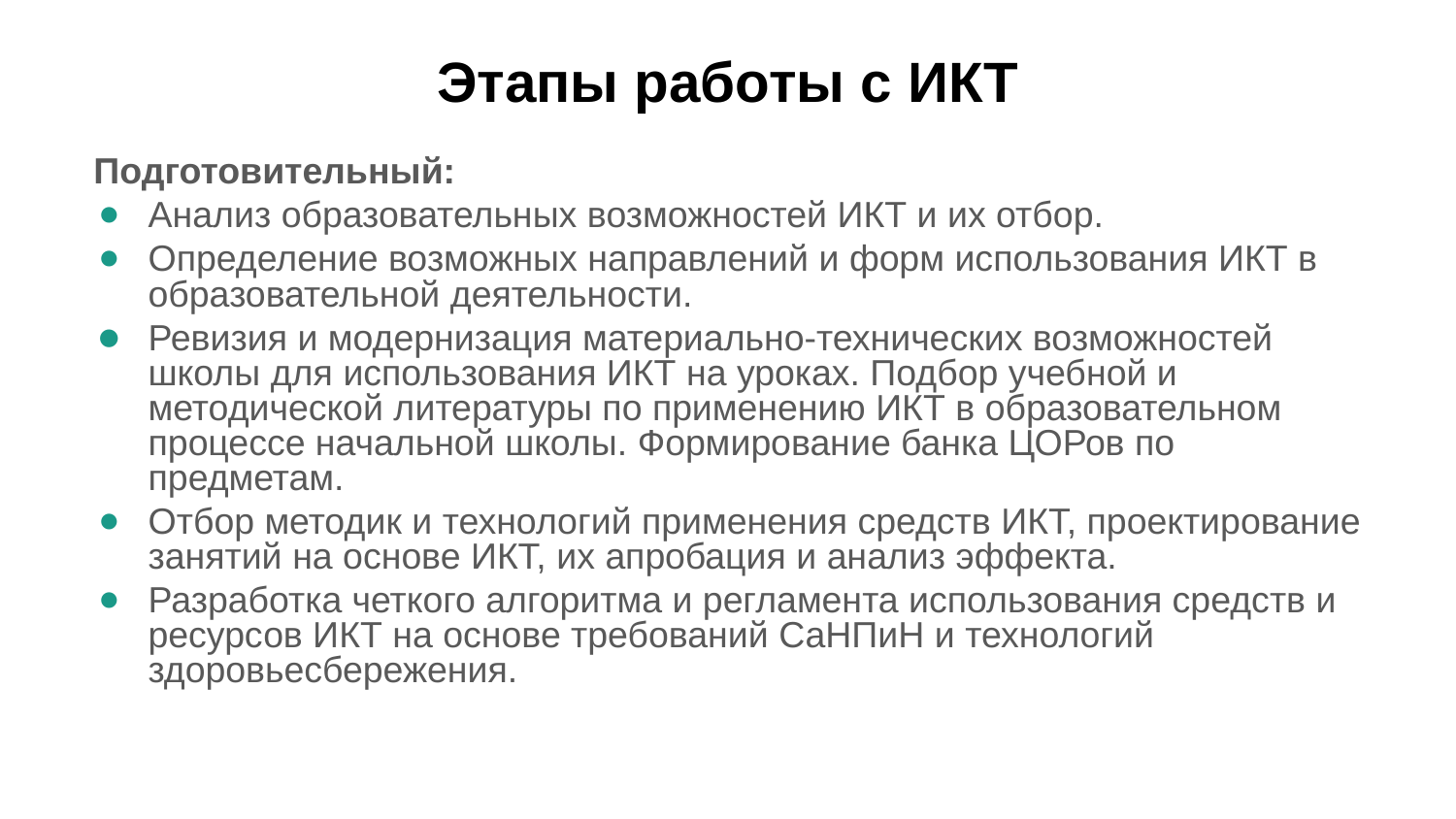

# Этапы работы с ИКТ
Подготовительный:
Анализ образовательных возможностей ИКТ и их отбор.
Определение возможных направлений и форм использования ИКТ в образовательной деятельности.
Ревизия и модернизация материально-технических возможностей школы для использования ИКТ на уроках. Подбор учебной и методической литературы по применению ИКТ в образовательном процессе начальной школы. Формирование банка ЦОРов по предметам.
Отбор методик и технологий применения средств ИКТ, проектирование занятий на основе ИКТ, их апробация и анализ эффекта.
Разработка четкого алгоритма и регламента использования средств и ресурсов ИКТ на основе требований СаНПиН и технологий здоровьесбережения.